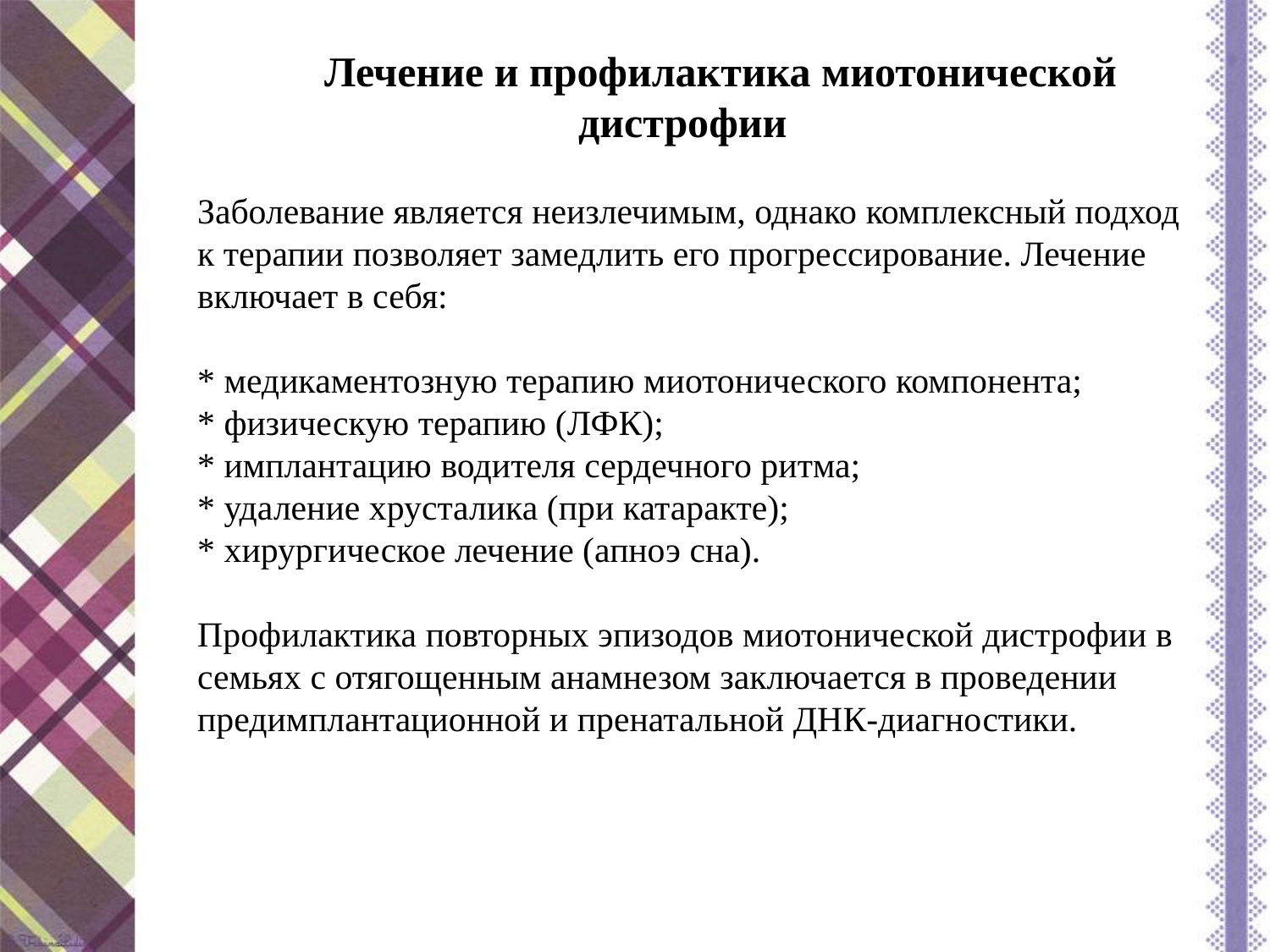

# Лечение и профилактика миотонической 			дистрофии Заболевание является неизлечимым, однако комплексный подход к терапии позволяет замедлить его прогрессирование. Лечение включает в себя: * медикаментозную терапию миотонического компонента; * физическую терапию (ЛФК); * имплантацию водителя сердечного ритма; * удаление хрусталика (при катаракте); * хирургическое лечение (апноэ сна). Профилактика повторных эпизодов миотонической дистрофии в семьях с отягощенным анамнезом заключается в проведении предимплантационной и пренатальной ДНК-диагностики.